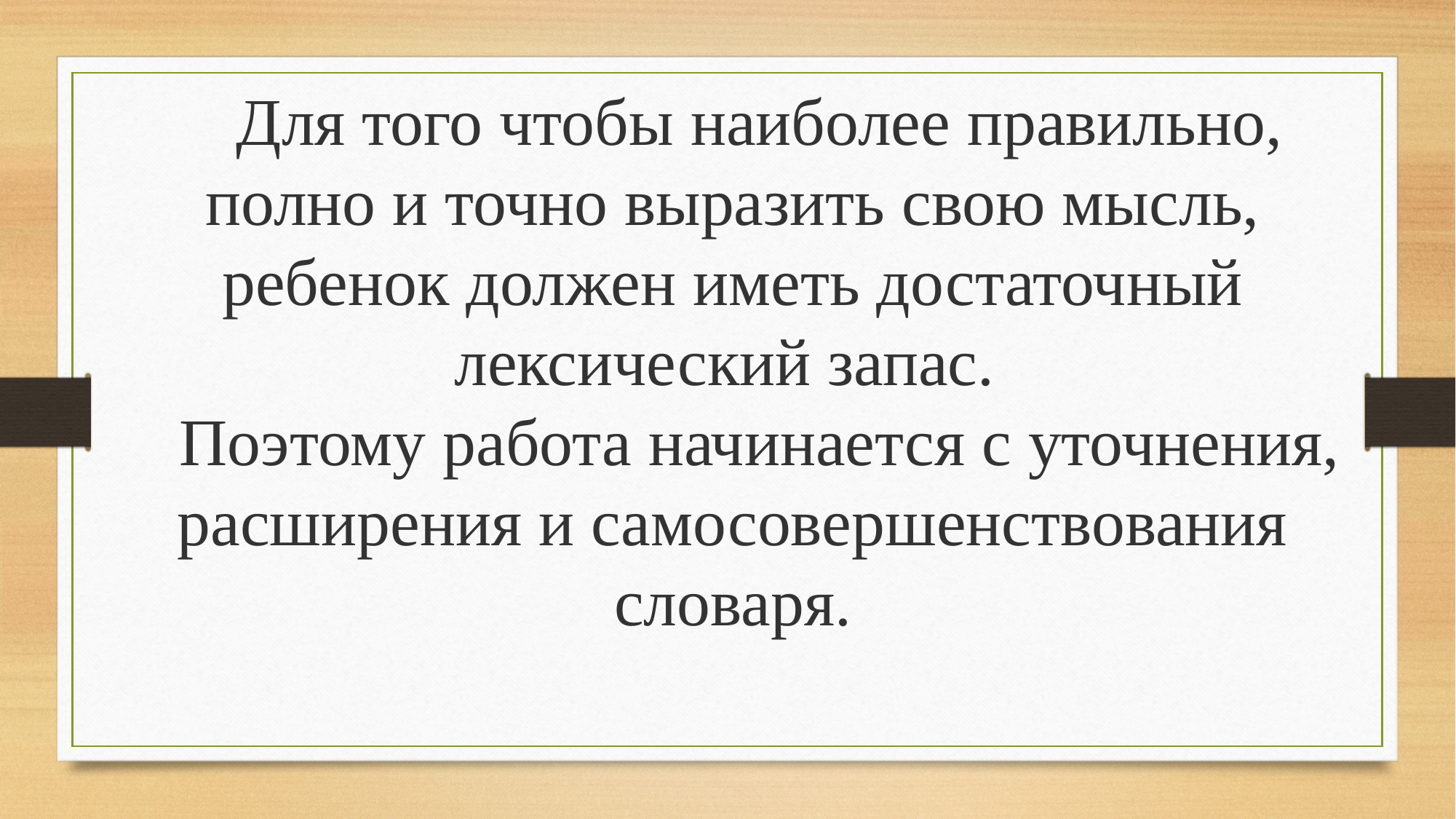

Для того чтобы наиболее правильно, полно и точно выразить свою мысль, ребенок должен иметь достаточный лексический запас.
Поэтому работа начинается с уточнения, расширения и самосовершенствования словаря.